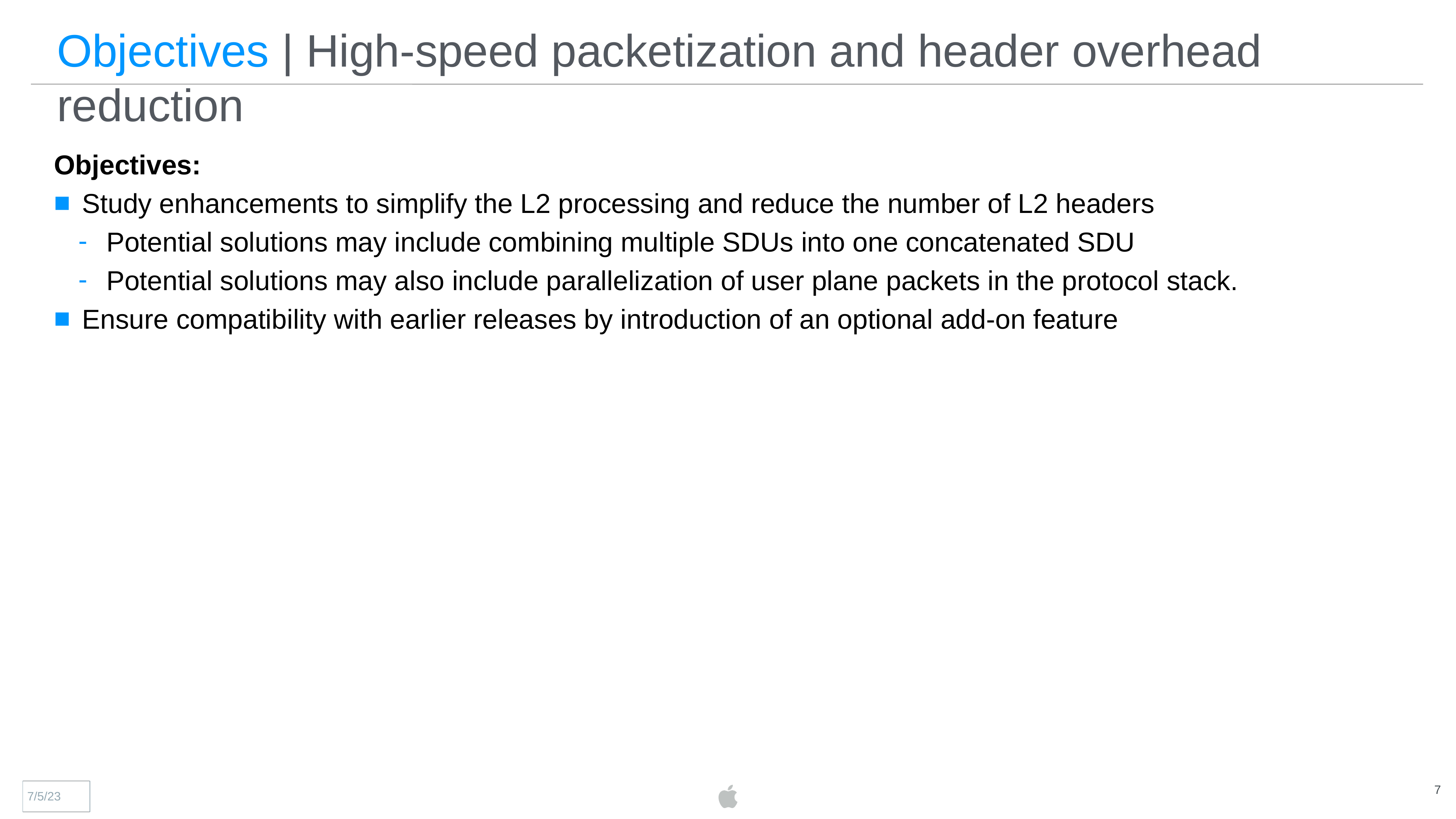

Objectives | High-speed packetization and header overhead reduction

Objectives:
Study enhancements to simplify the L2 processing and reduce the number of L2 headers
Potential solutions may include combining multiple SDUs into one concatenated SDU
Potential solutions may also include parallelization of user plane packets in the protocol stack.
Ensure compatibility with earlier releases by introduction of an optional add-on feature
7